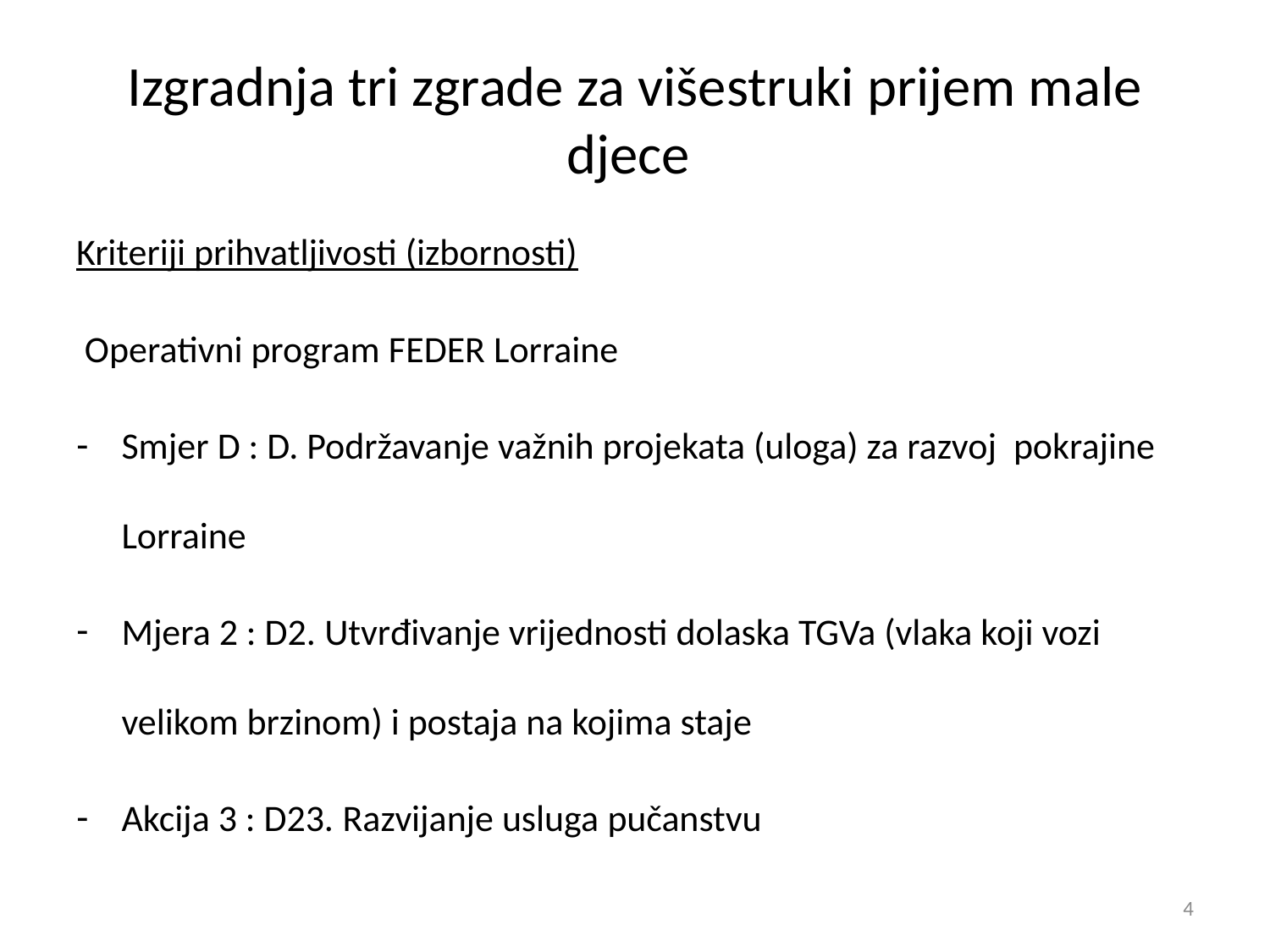

# Izgradnja tri zgrade za višestruki prijem male djece
Kriteriji prihvatljivosti (izbornosti)
 Operativni program FEDER Lorraine
Smjer D : D. Podržavanje važnih projekata (uloga) za razvoj  pokrajine Lorraine
Mjera 2 : D2. Utvrđivanje vrijednosti dolaska TGVa (vlaka koji vozi velikom brzinom) i postaja na kojima staje
Akcija 3 : D23. Razvijanje usluga pučanstvu
4